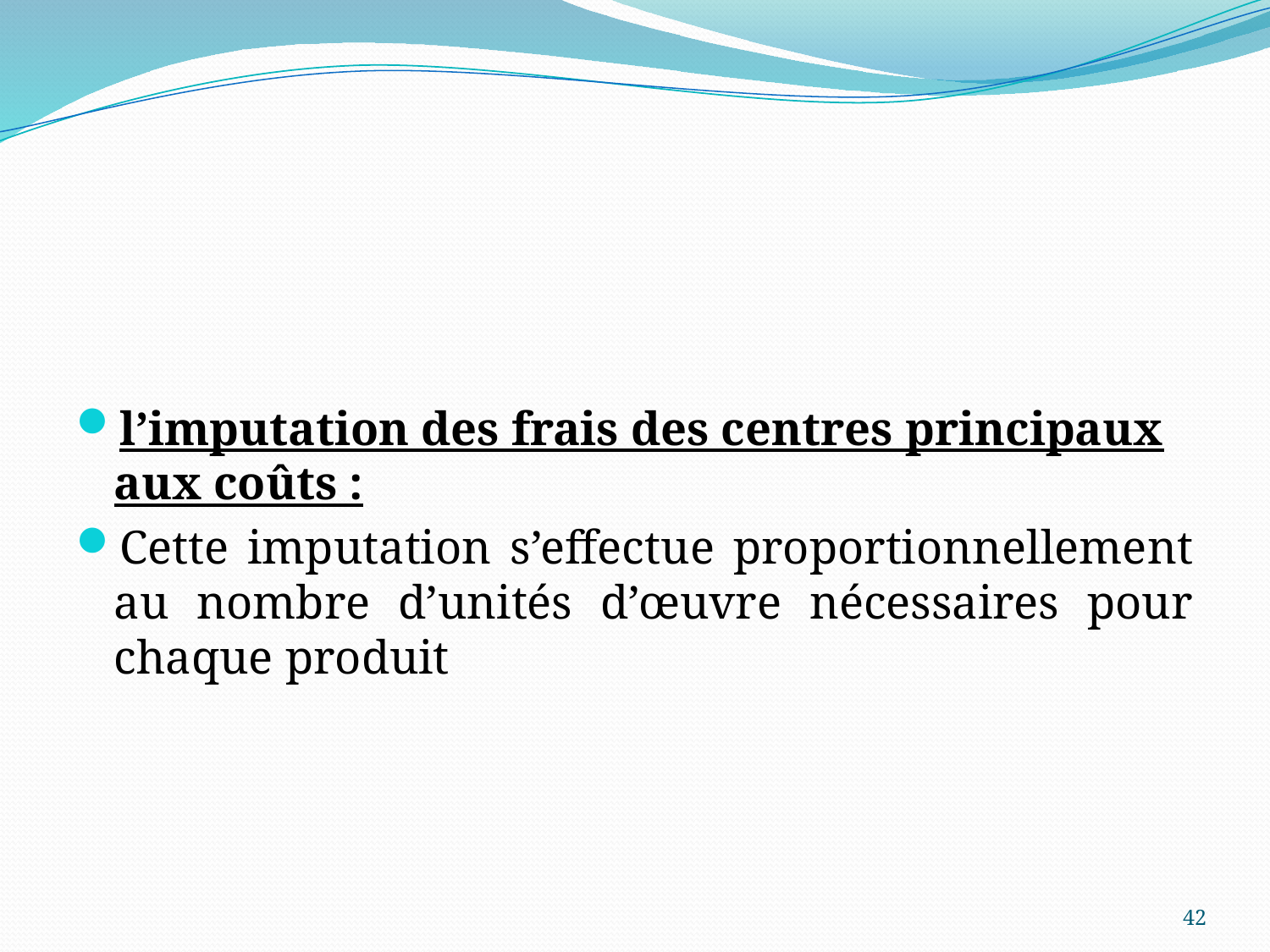

#
l’imputation des frais des centres principaux aux coûts :
Cette imputation s’effectue proportionnellement au nombre d’unités d’œuvre nécessaires pour chaque produit

42